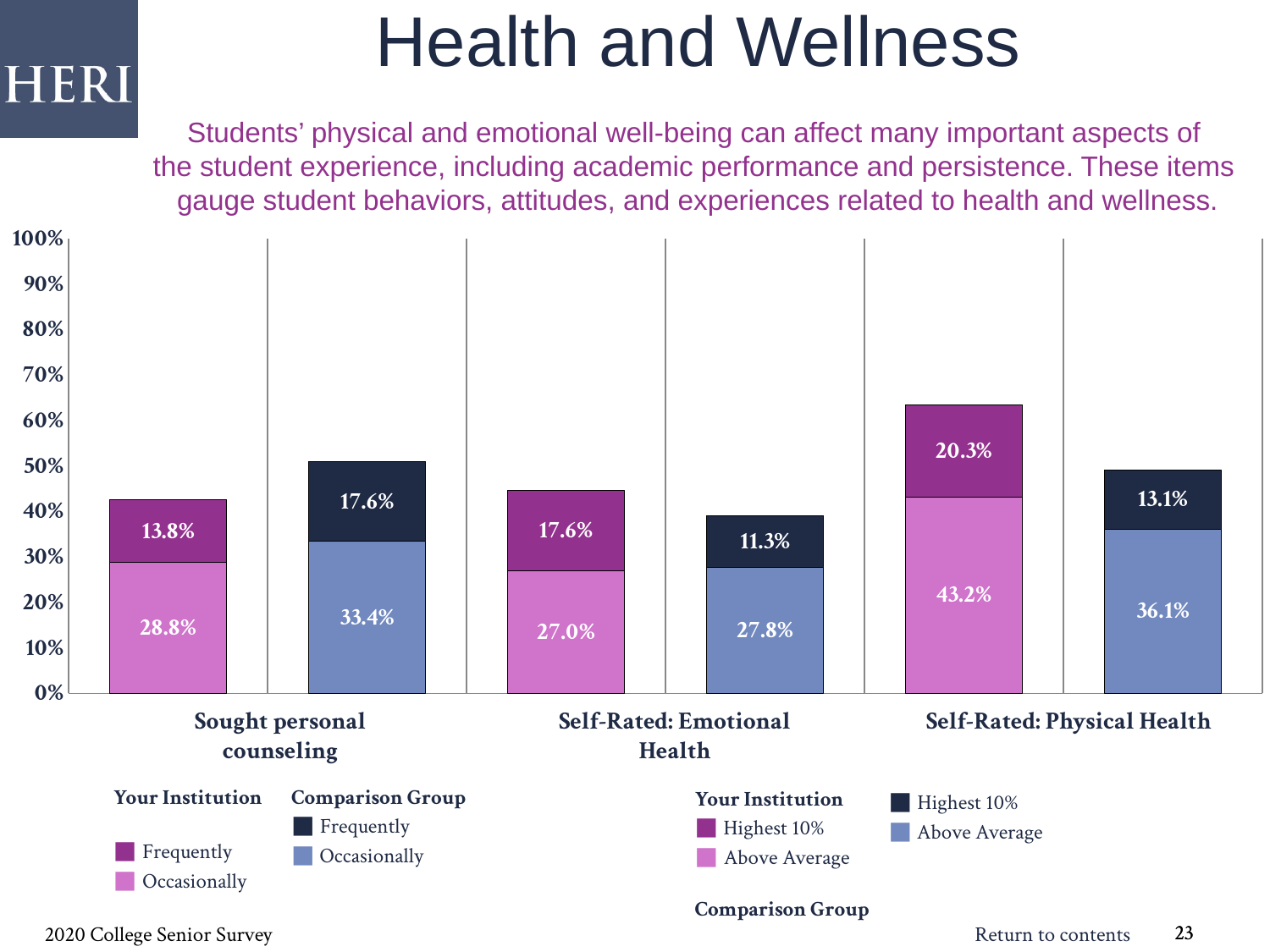

Health and Wellness
Students’ physical and emotional well-being can affect many important aspects of
the student experience, including academic performance and persistence. These items
gauge student behaviors, attitudes, and experiences related to health and wellness.

### Chart

| Category |  |  |
|---|---|---|
| Sought Personal Counseling | 0.288 | 0.138 |
| comp | 0.334 | 0.176 |
| Emotional Health | 0.27 | 0.176 |
| comp | 0.278 | 0.113 |
| Physical Health | 0.432 | 0.203 |
| comp | 0.361 | 0.131 |
Sought personal counseling
Self-Rated: Emotional Health
Self-Rated: Physical Health
Your Institution
■ Frequently
■ Occasionally

Comparison Group
■ Frequently
■ Occasionally

Your Institution
■ Highest 10%
■ Above Average

Comparison Group
■ Highest 10%
■ Above Average

2020 College Senior Survey
23
23